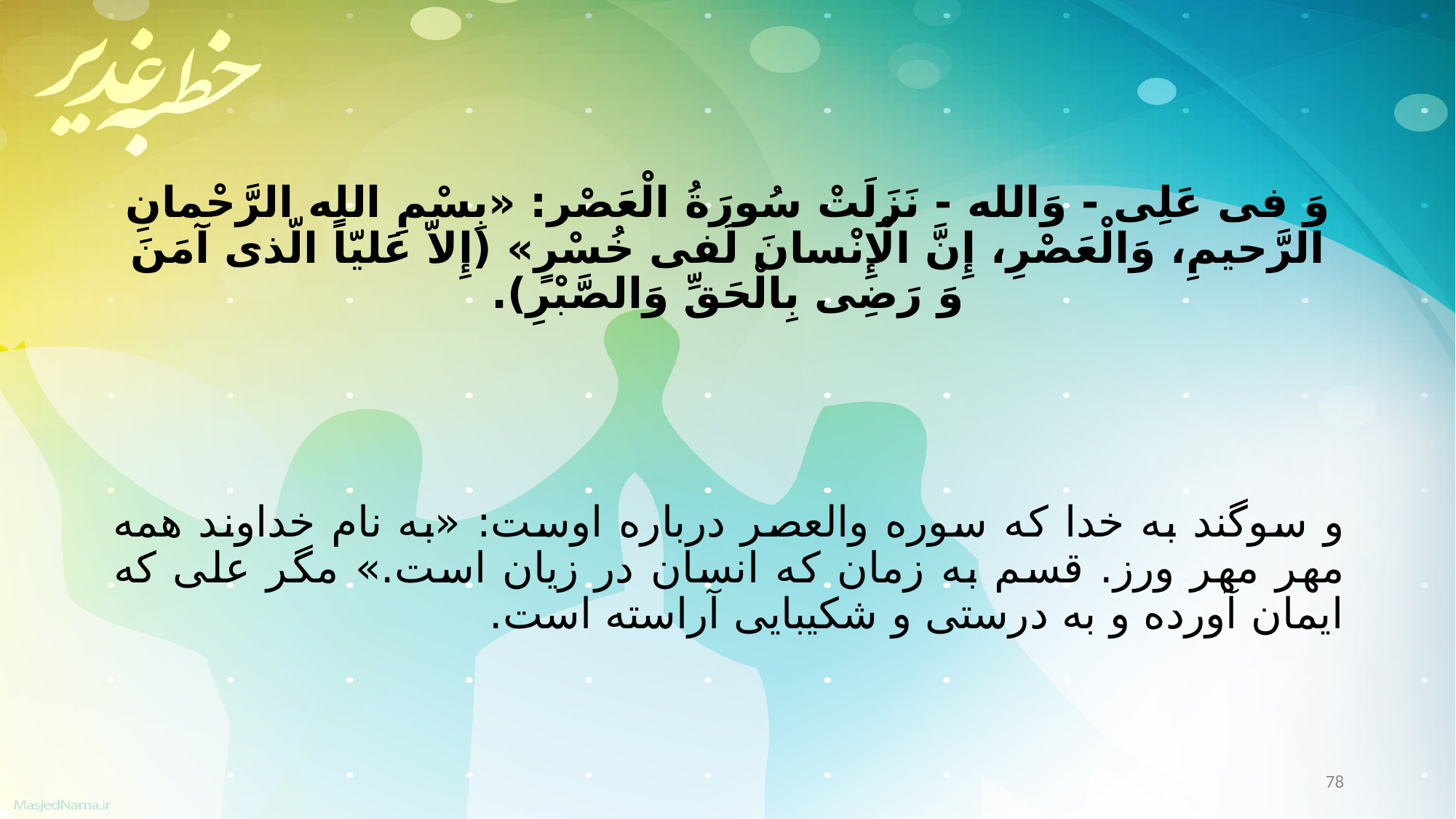

وَ فی عَلِی - وَالله - نَزَلَتْ سُورَةُ الْعَصْر: «بِسْمِ الله الرَّحْمانِ الرَّحیمِ، وَالْعَصْرِ، إِنَّ الْإِنْسانَ لَفی خُسْرٍ» (إِلاّ عَلیّاً الّذی آمَنَ وَ رَضِی بِالْحَقِّ وَالصَّبْرِ).
و سوگند به خدا که سوره والعصر درباره اوست: «به نام خداوند همه مهر مهر ورز. قسم به زمان که انسان در زیان است.» مگر علی که ایمان آورده و به درستی و شکیبایی آراسته است.
78